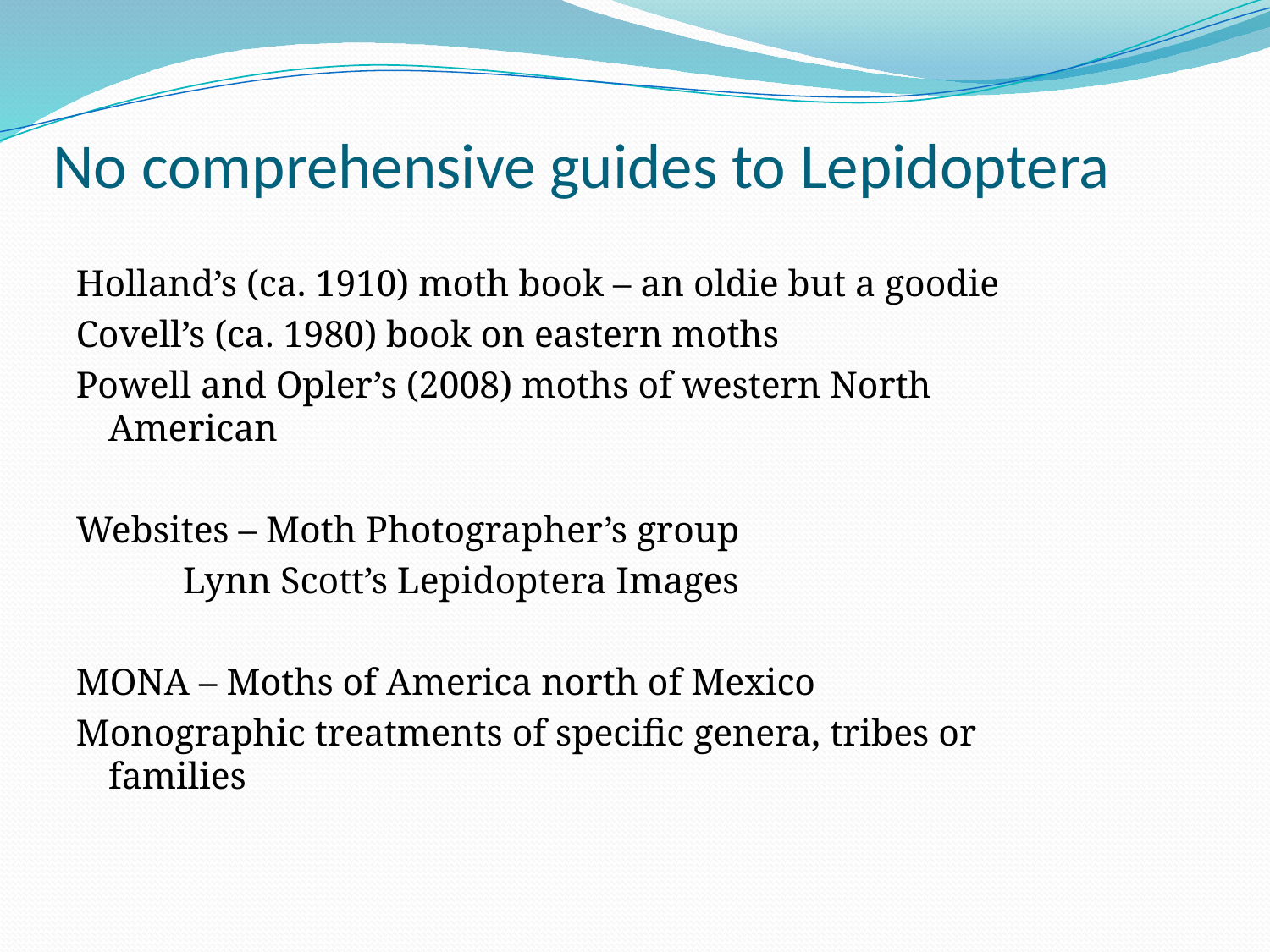

# No comprehensive guides to Lepidoptera
Holland’s (ca. 1910) moth book – an oldie but a goodie
Covell’s (ca. 1980) book on eastern moths
Powell and Opler’s (2008) moths of western North American

Websites – Moth Photographer’s group
		        Lynn Scott’s Lepidoptera Images

MONA – Moths of America north of Mexico
Monographic treatments of specific genera, tribes or families